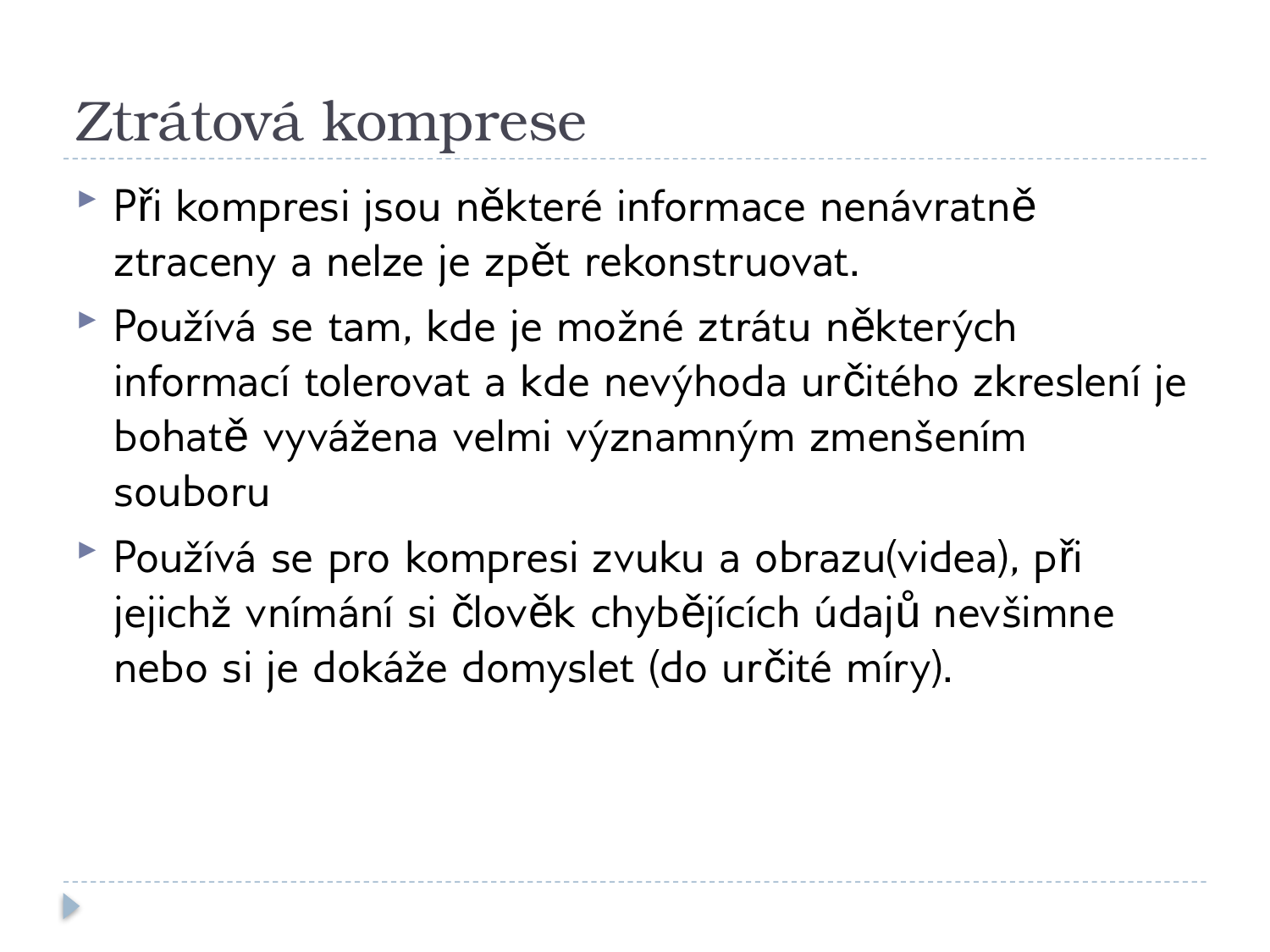

# Ztrátová komprese
Při kompresi jsou některé informace nenávratně ztraceny a nelze je zpět rekonstruovat.
Používá se tam, kde je možné ztrátu některých informací tolerovat a kde nevýhoda určitého zkreslení je bohatě vyvážena velmi významným zmenšením souboru
Používá se pro kompresi zvuku a obrazu(videa), při jejichž vnímání si člověk chybějících údajů nevšimne nebo si je dokáže domyslet (do určité míry).